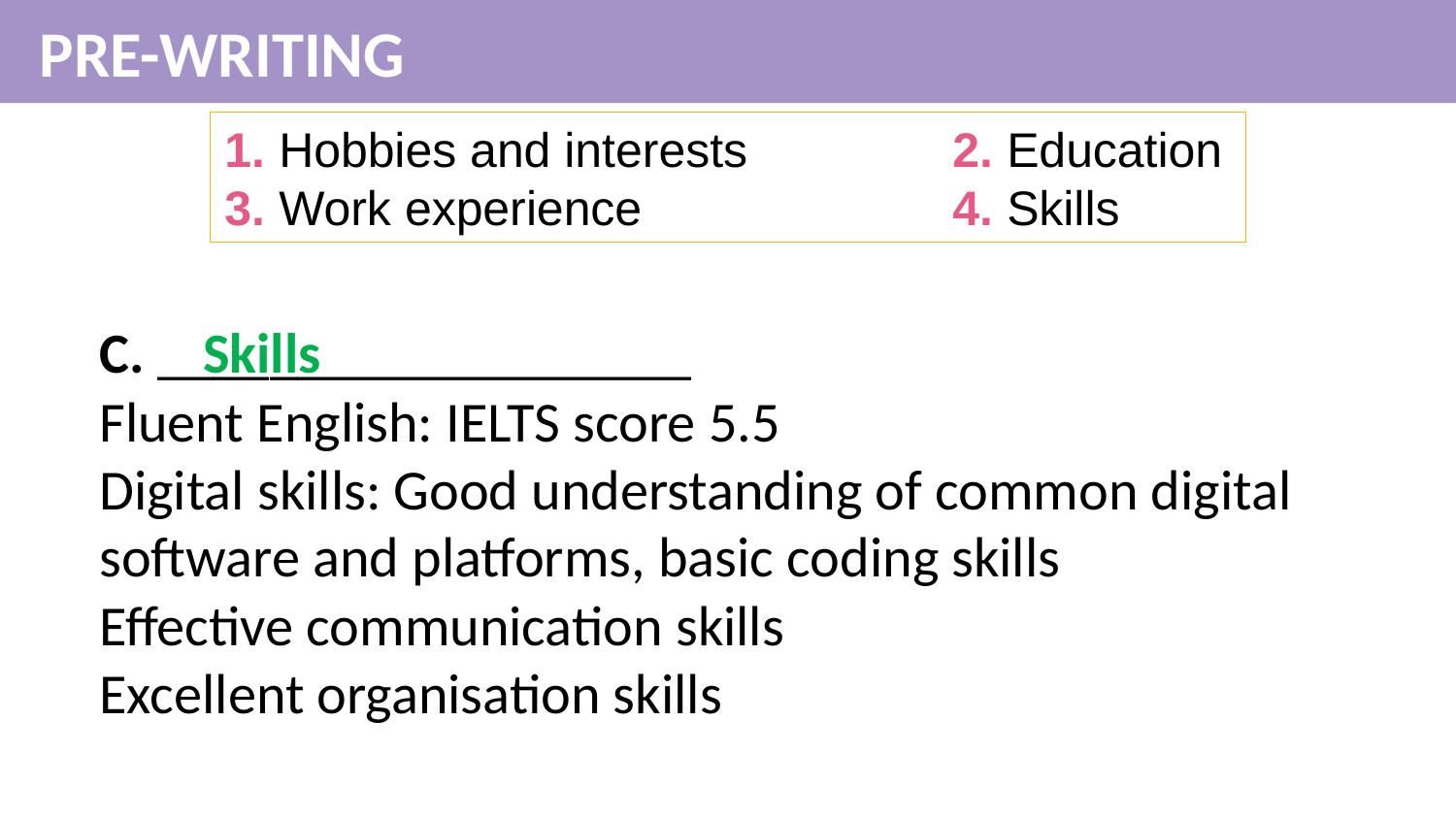

Pre-writing
1. Hobbies and interests		2. Education
3. Work experience			4. Skills
C. ___________________
Fluent English: IELTS score 5.5
Digital skills: Good understanding of common digital software and platforms, basic coding skills
Effective communication skills
Excellent organisation skills
Skills